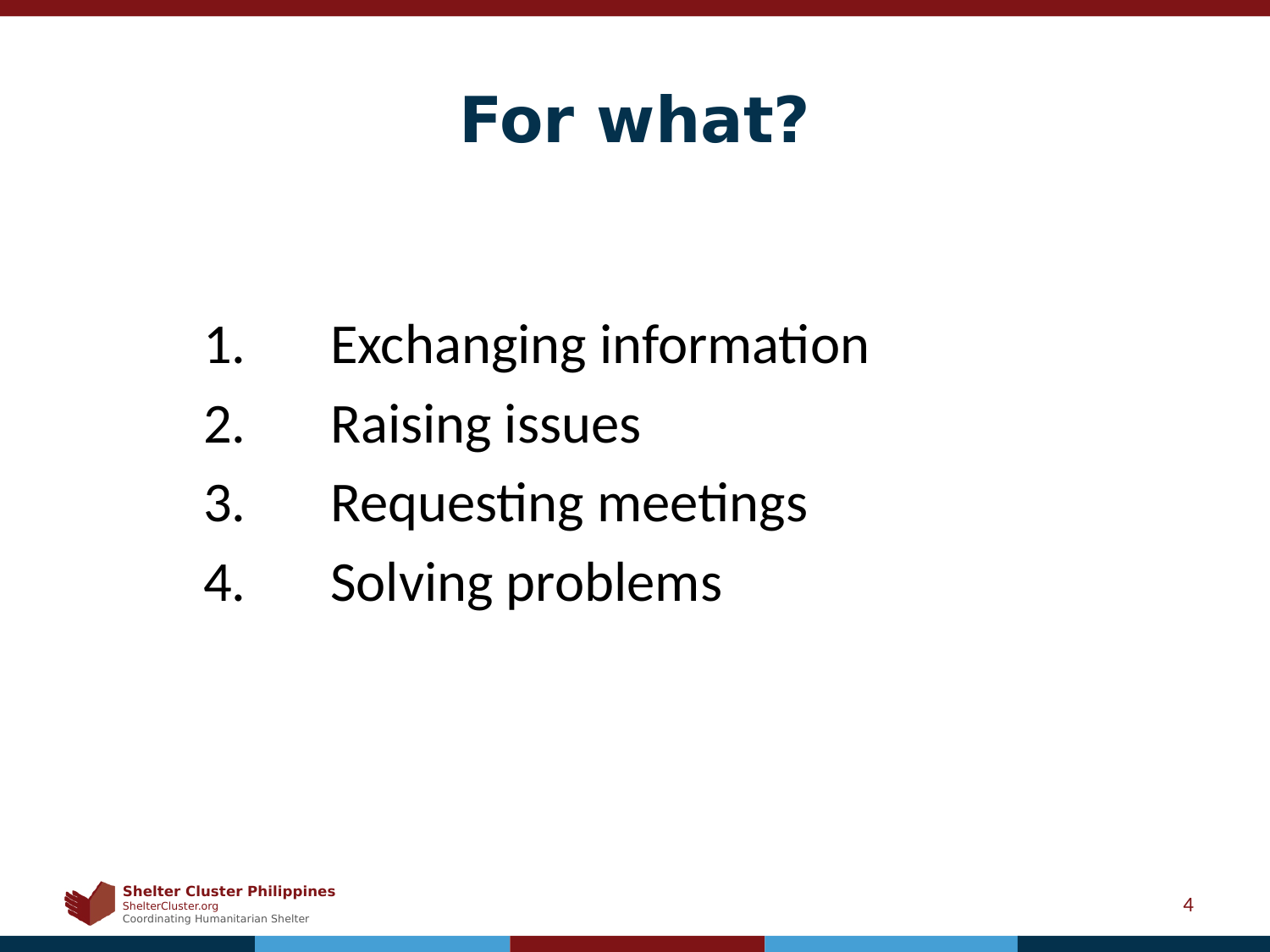

# For what?

	1. 	Exchanging information
	2. 	Raising issues
	3. 	Requesting meetings
	4. 	Solving problems

4